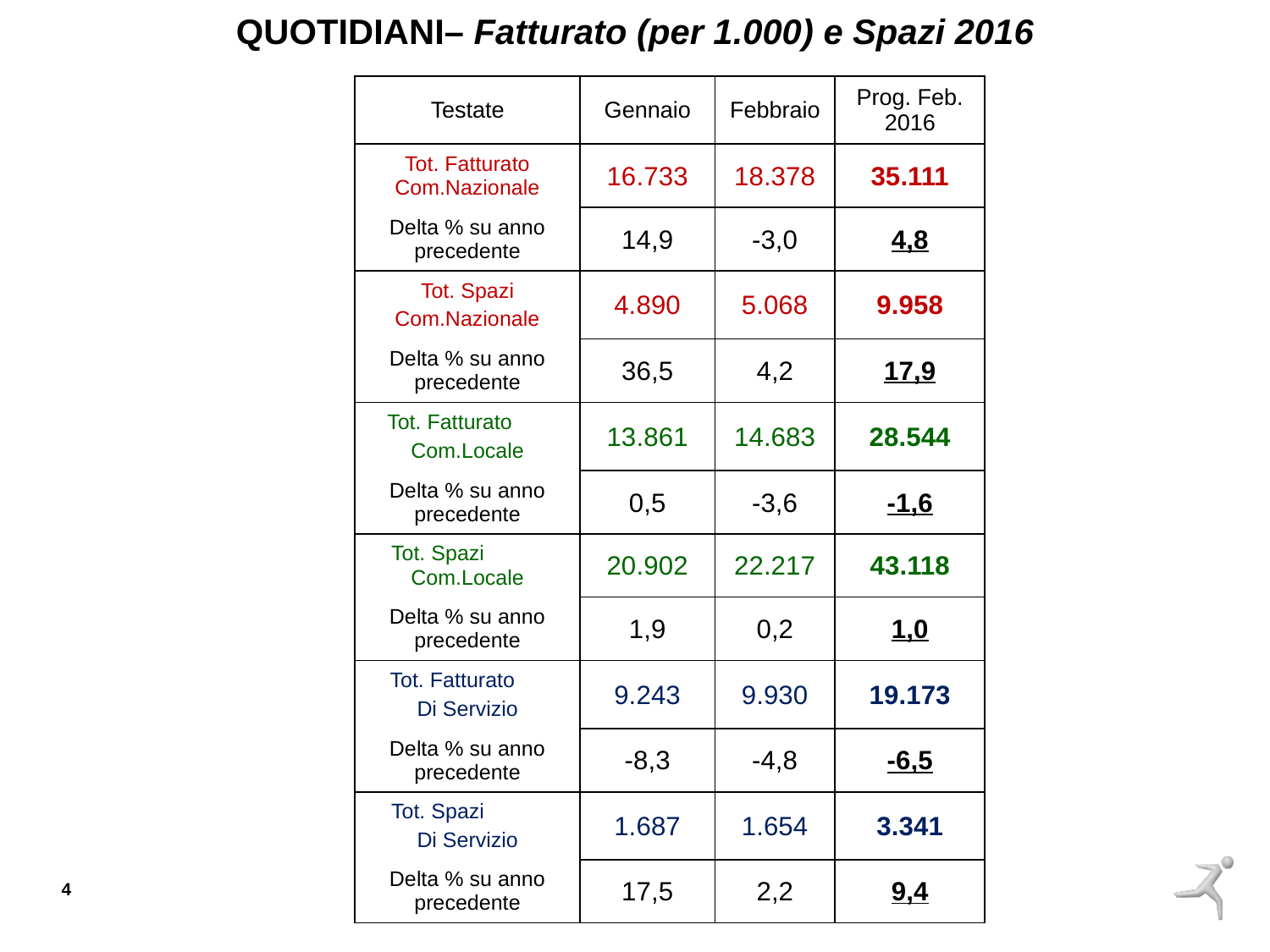

QUOTIDIANI– Fatturato (per 1.000) e Spazi 2016
| Testate | Gennaio | Febbraio | Prog. Feb. 2016 |
| --- | --- | --- | --- |
| Tot. Fatturato Com.Nazionale | 16.733 | 18.378 | 35.111 |
| Delta % su anno precedente | 14,9 | -3,0 | 4,8 |
| Tot. Spazi Com.Nazionale | 4.890 | 5.068 | 9.958 |
| Delta % su anno precedente | 36,5 | 4,2 | 17,9 |
| Tot. Fatturato Com.Locale | 13.861 | 14.683 | 28.544 |
| Delta % su anno precedente | 0,5 | -3,6 | -1,6 |
| Tot. Spazi Com.Locale | 20.902 | 22.217 | 43.118 |
| Delta % su anno precedente | 1,9 | 0,2 | 1,0 |
| Tot. Fatturato Di Servizio | 9.243 | 9.930 | 19.173 |
| Delta % su anno precedente | -8,3 | -4,8 | -6,5 |
| Tot. Spazi Di Servizio | 1.687 | 1.654 | 3.341 |
| Delta % su anno precedente | 17,5 | 2,2 | 9,4 |